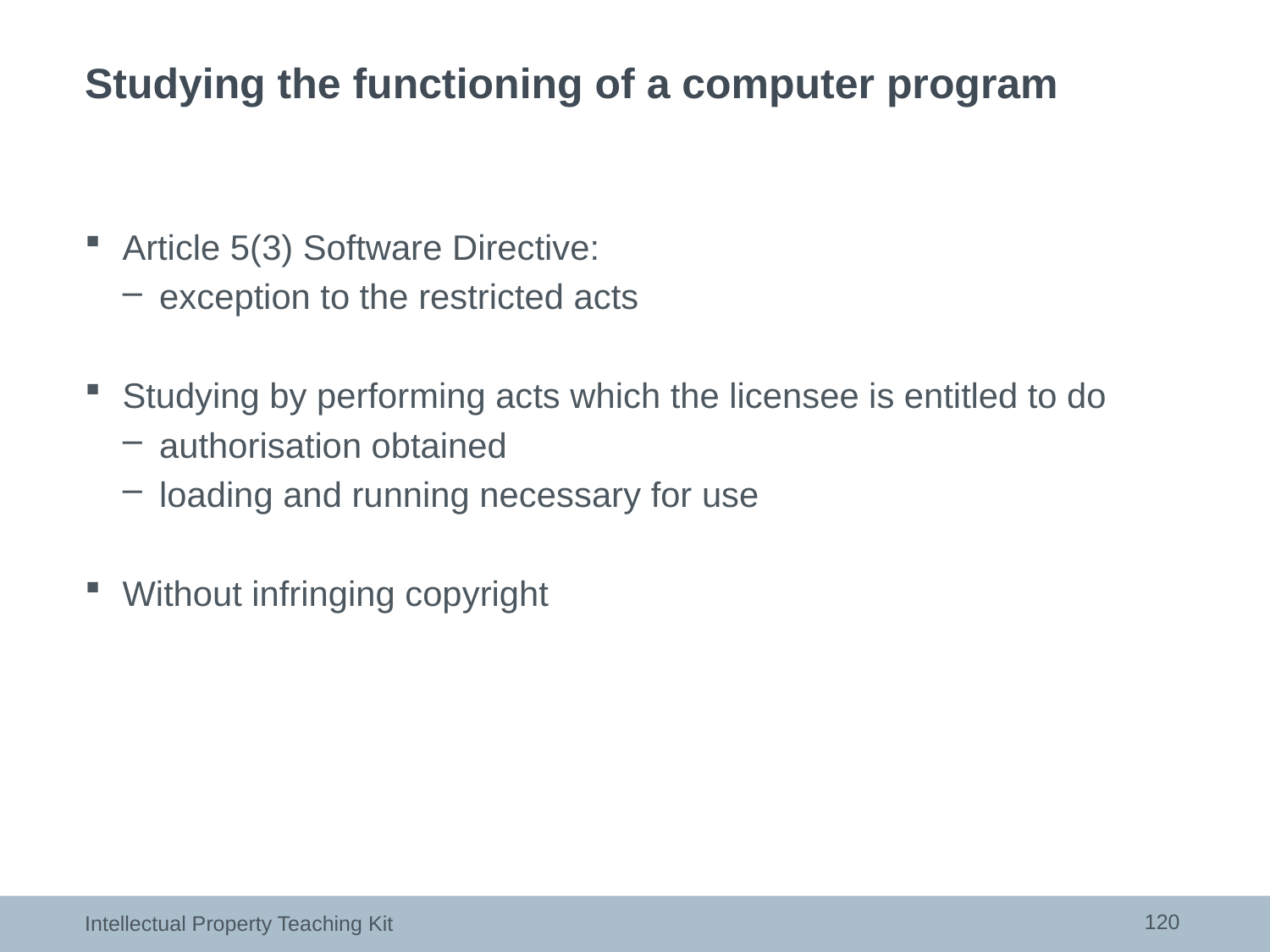

# Studying the functioning of a computer program
Article 5(3) Software Directive:
exception to the restricted acts

Studying by performing acts which the licensee is entitled to do
authorisation obtained
loading and running necessary for use

Without infringing copyright
120
Intellectual Property Teaching Kit